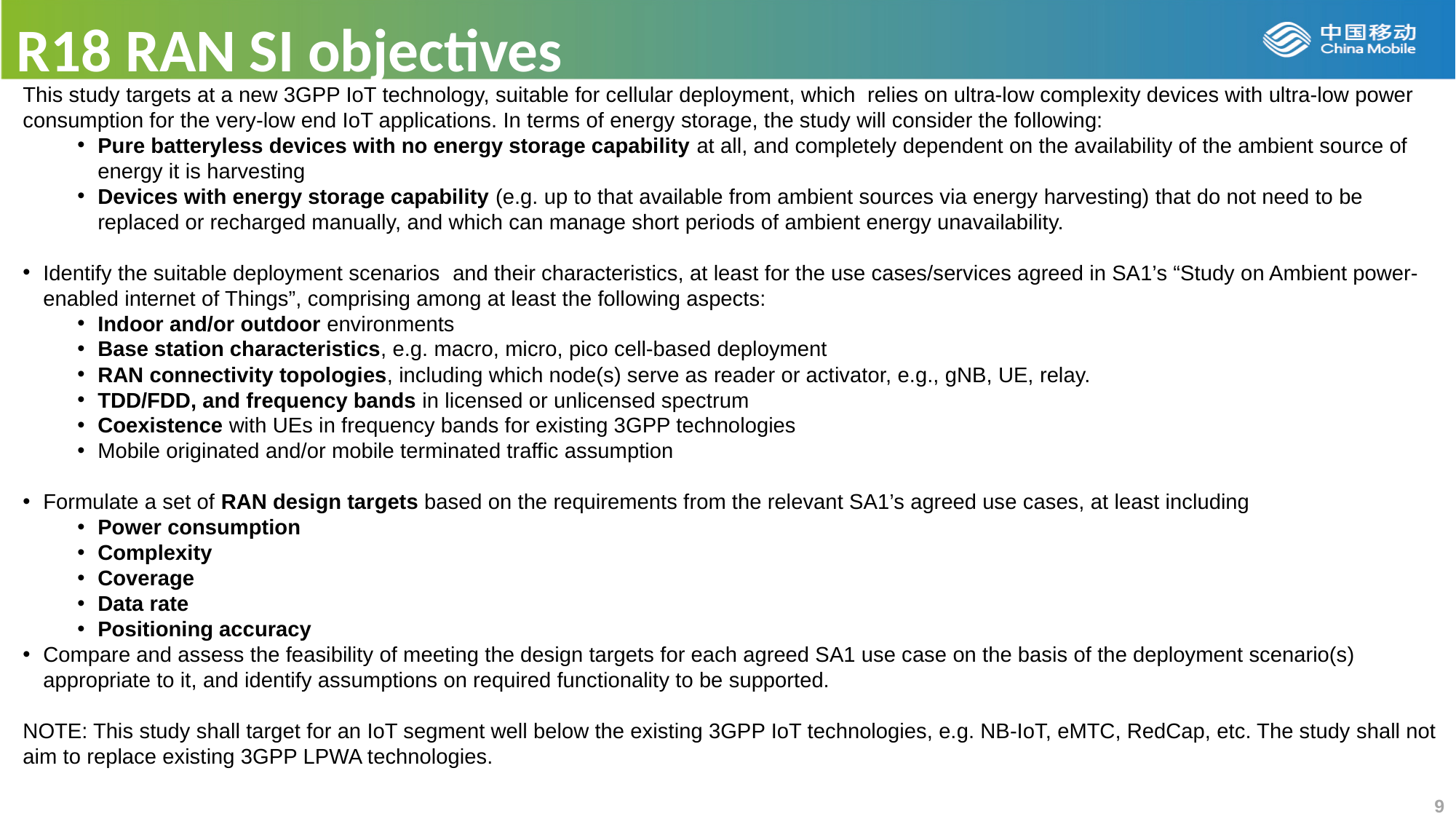

R18 RAN SI objectives
This study targets at a new 3GPP IoT technology, suitable for cellular deployment, which  relies on ultra-low complexity devices with ultra-low power consumption for the very-low end IoT applications. In terms of energy storage, the study will consider the following:
Pure batteryless devices with no energy storage capability at all, and completely dependent on the availability of the ambient source of energy it is harvesting
Devices with energy storage capability (e.g. up to that available from ambient sources via energy harvesting) that do not need to be replaced or recharged manually, and which can manage short periods of ambient energy unavailability.

Identify the suitable deployment scenarios  and their characteristics, at least for the use cases/services agreed in SA1’s “Study on Ambient power-enabled internet of Things”, comprising among at least the following aspects:
Indoor and/or outdoor environments
Base station characteristics, e.g. macro, micro, pico cell-based deployment
RAN connectivity topologies, including which node(s) serve as reader or activator, e.g., gNB, UE, relay.
TDD/FDD, and frequency bands in licensed or unlicensed spectrum
Coexistence with UEs in frequency bands for existing 3GPP technologies
Mobile originated and/or mobile terminated traffic assumption

Formulate a set of RAN design targets based on the requirements from the relevant SA1’s agreed use cases, at least including
Power consumption
Complexity
Coverage
Data rate
Positioning accuracy
Compare and assess the feasibility of meeting the design targets for each agreed SA1 use case on the basis of the deployment scenario(s) appropriate to it, and identify assumptions on required functionality to be supported.

NOTE: This study shall target for an IoT segment well below the existing 3GPP IoT technologies, e.g. NB-IoT, eMTC, RedCap, etc. The study shall not aim to replace existing 3GPP LPWA technologies.